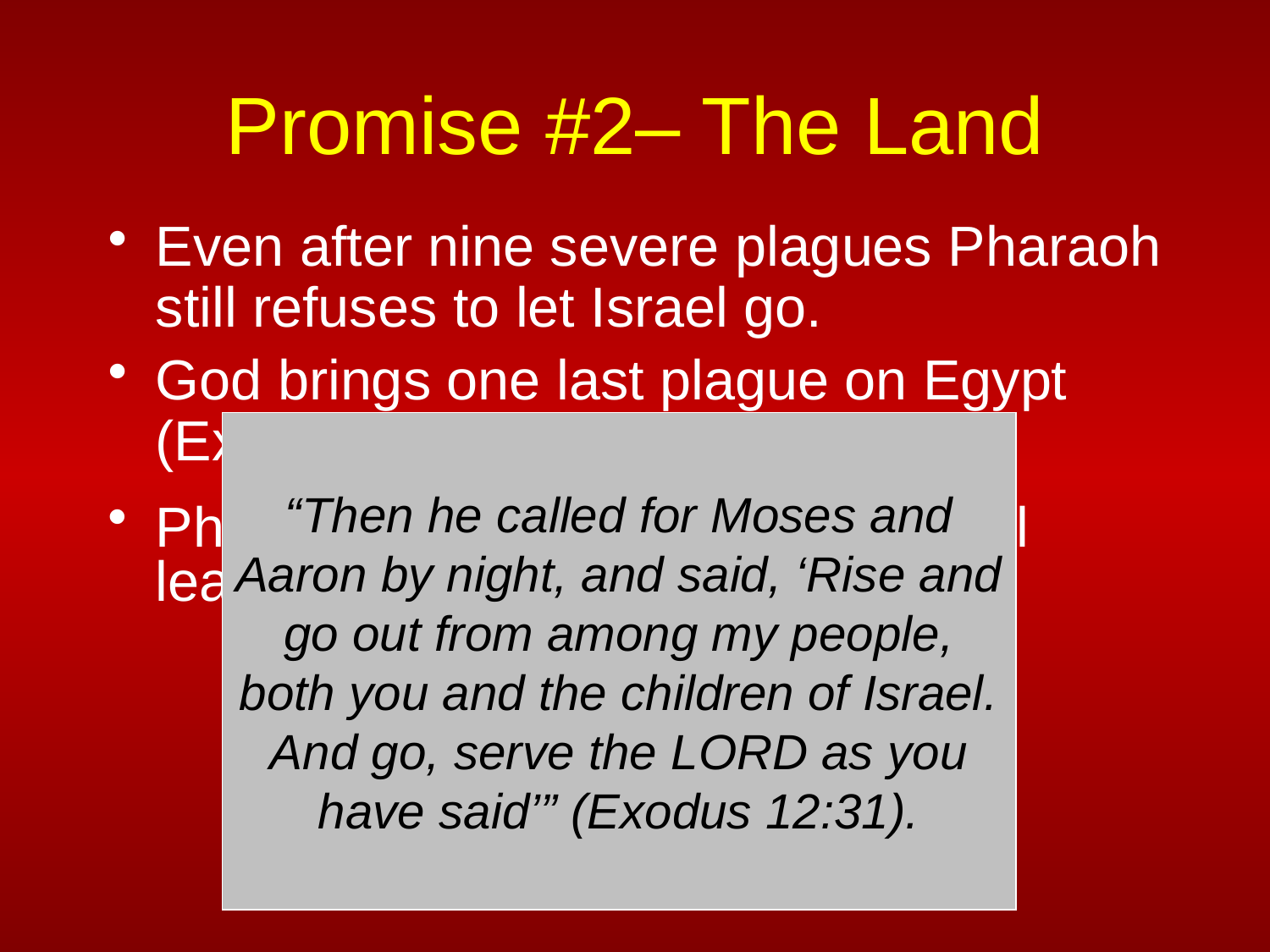

# Promise #2– The Land
Even after nine severe plagues Pharaoh still refuses to let Israel go.
God brings one last plague on Egypt (Exodus 11-12).
“Then he called for Moses and Aaron by night, and said, ‘Rise and go out from among my people, both you and the children of Israel. And go, serve the LORD as you have said’” (Exodus 12:31).
Pharaoh finally decides to let Israel leave Egypt.